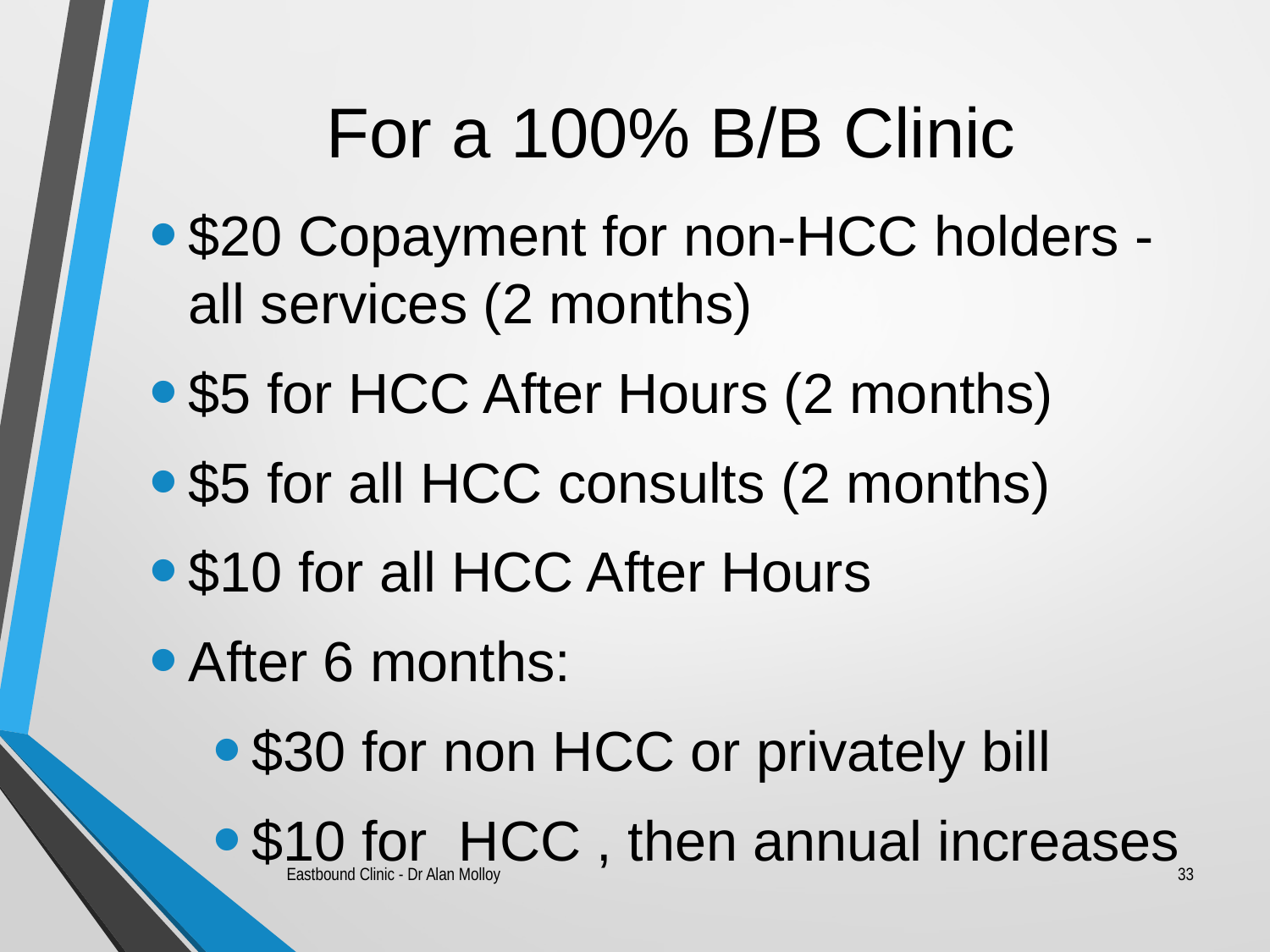

# For a 100% B/B Clinic
$20 Copayment for non-HCC holders - all services (2 months)
$5 for HCC After Hours (2 months)
$5 for all HCC consults (2 months)
$10 for all HCC After Hours
After 6 months:
$30 for non HCC or privately bill
$10 for  HCC , then annual increases
Eastbound Clinic - Dr Alan Molloy
33